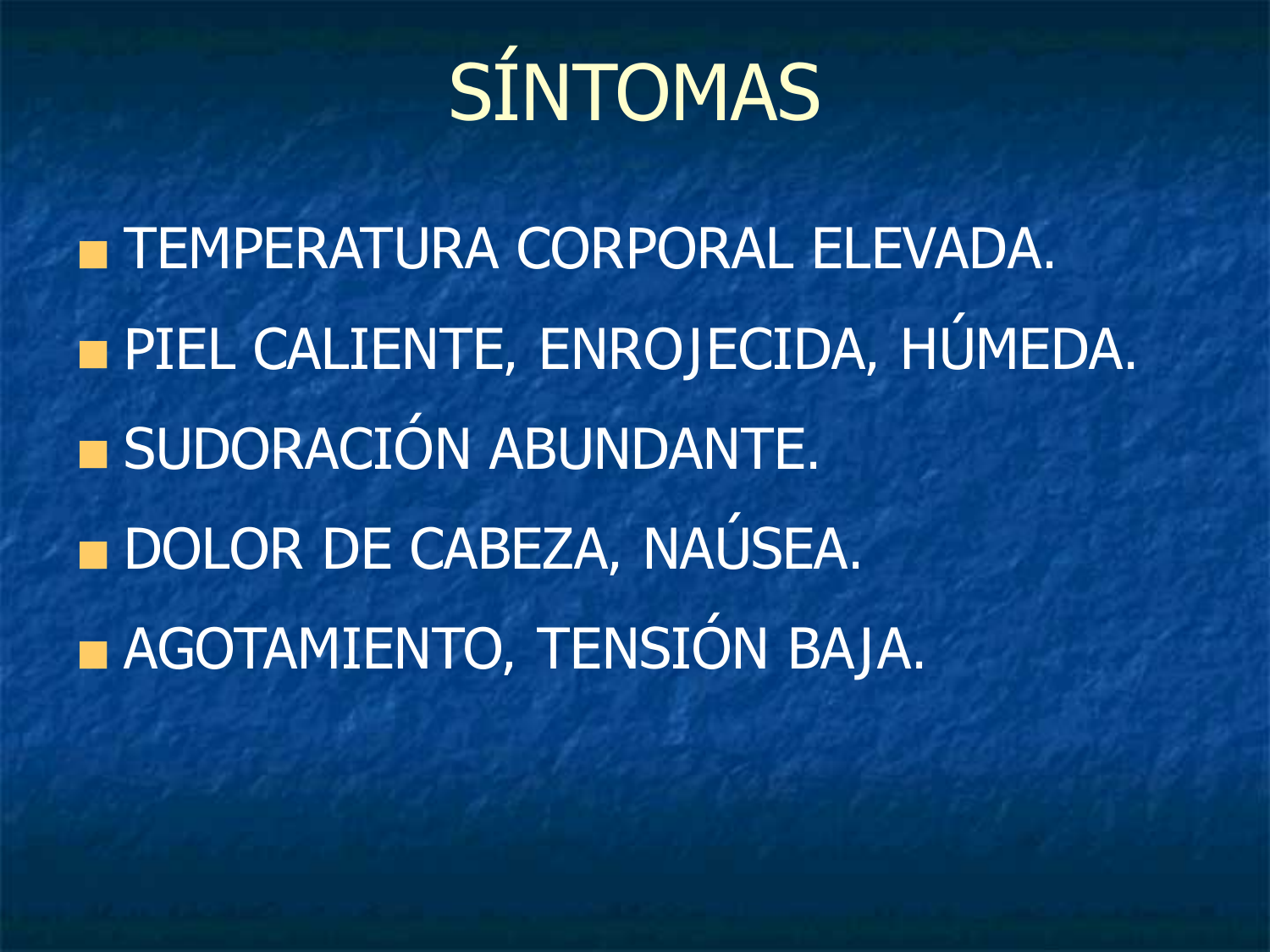

# SÍNTOMAS
TEMPERATURA CORPORAL ELEVADA.
PIEL CALIENTE, ENROJECIDA, HÚMEDA.
SUDORACIÓN ABUNDANTE.
DOLOR DE CABEZA, NAÚSEA.
AGOTAMIENTO, TENSIÓN BAJA.